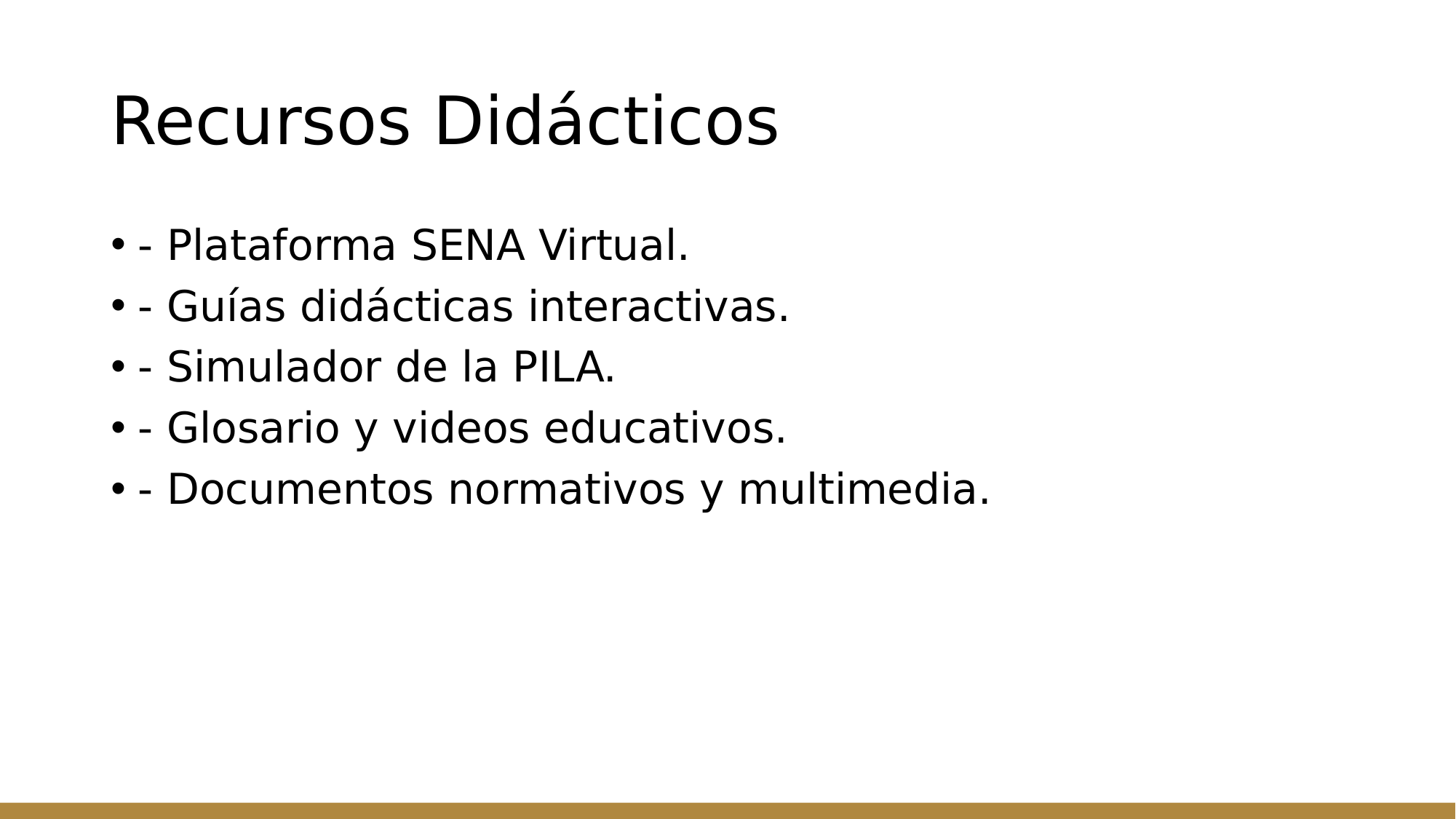

# Recursos Didácticos
- Plataforma SENA Virtual.
- Guías didácticas interactivas.
- Simulador de la PILA.
- Glosario y videos educativos.
- Documentos normativos y multimedia.